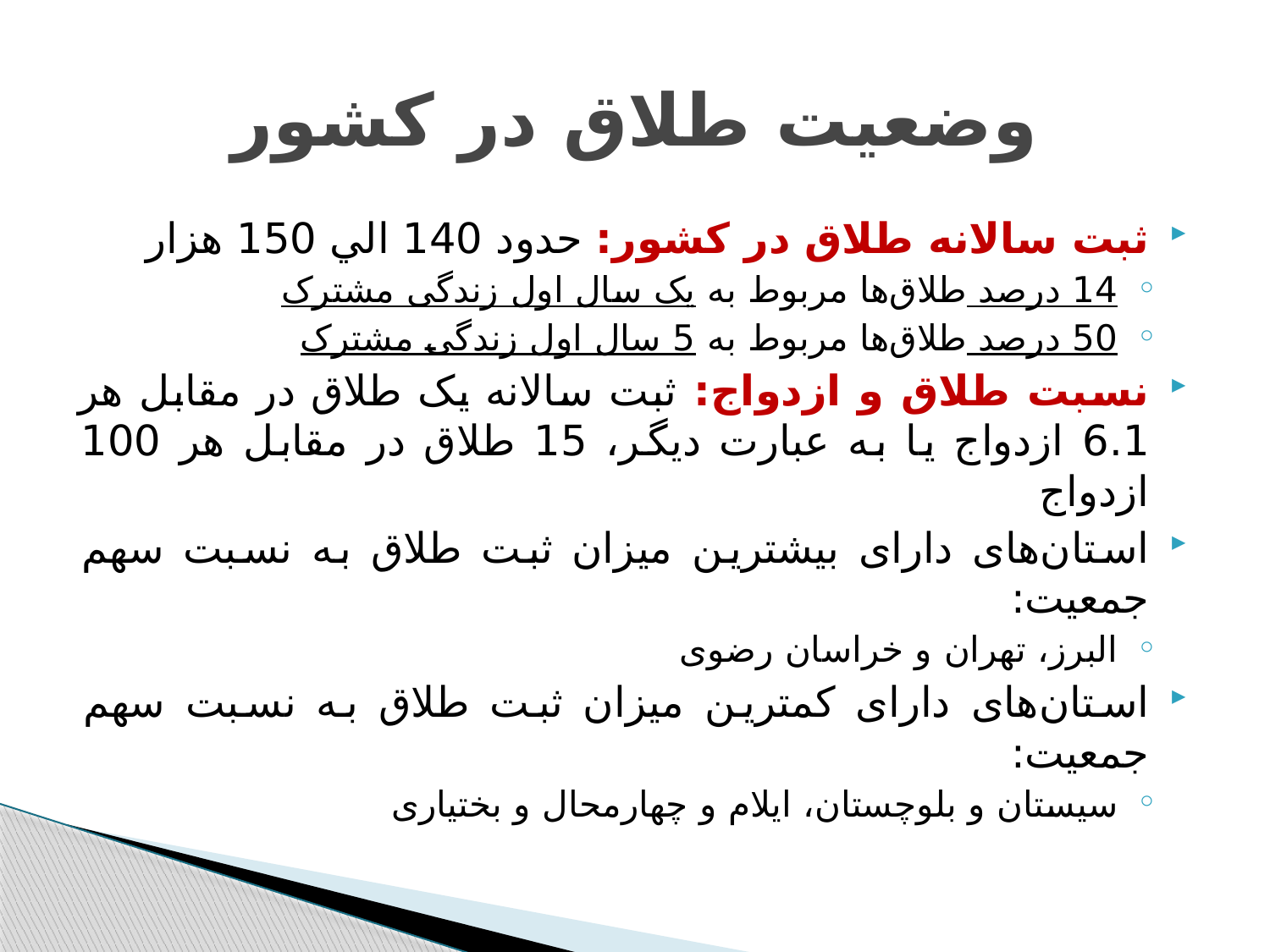

# وضعیت طلاق در کشور
ثبت سالانه طلاق در کشور: حدود 140 الي 150 هزار
14 درصد طلاق‌ها مربوط به يک سال اول زندگی مشترک
50 درصد طلاق‌ها مربوط به 5 سال اول زندگی مشترک
نسبت طلاق و ازدواج: ثبت سالانه یک طلاق در مقابل هر 6.1 ازدواج يا به عبارت دیگر، 15 طلاق در مقابل هر 100 ازدواج
استان‌های دارای بیشترین میزان ثبت طلاق به نسبت سهم جمعیت:
البرز، تهران و خراسان رضوی
استان‌های دارای کمترین میزان ثبت طلاق به نسبت سهم جمعیت:
سیستان و بلوچستان، ایلام و چهارمحال و بختیاری